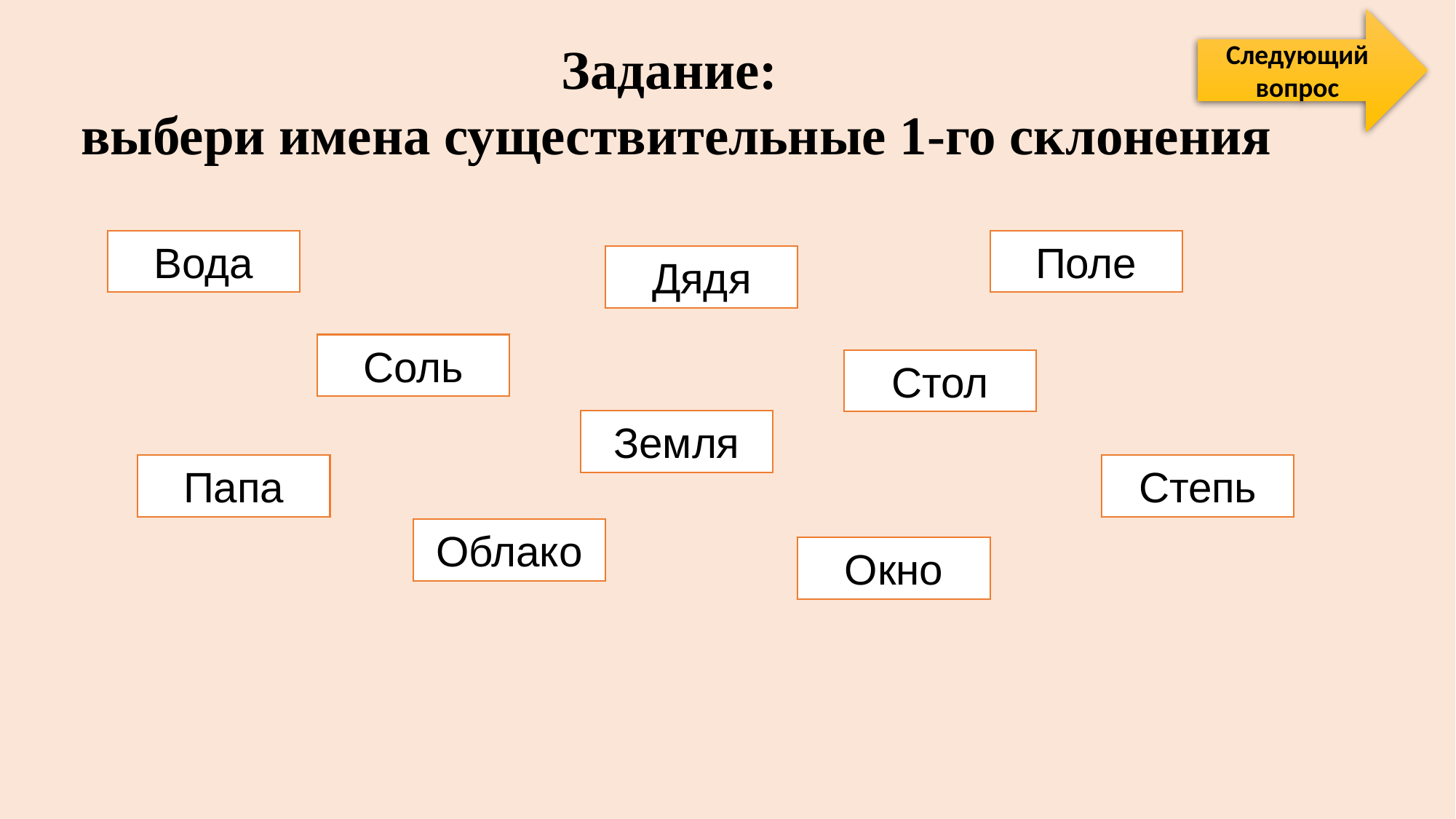

Следующий вопрос
Задание:
выбери имена существительные 1-го склонения
Вода
Поле
Дядя
Соль
Стол
Земля
Папа
Степь
Облако
Окно